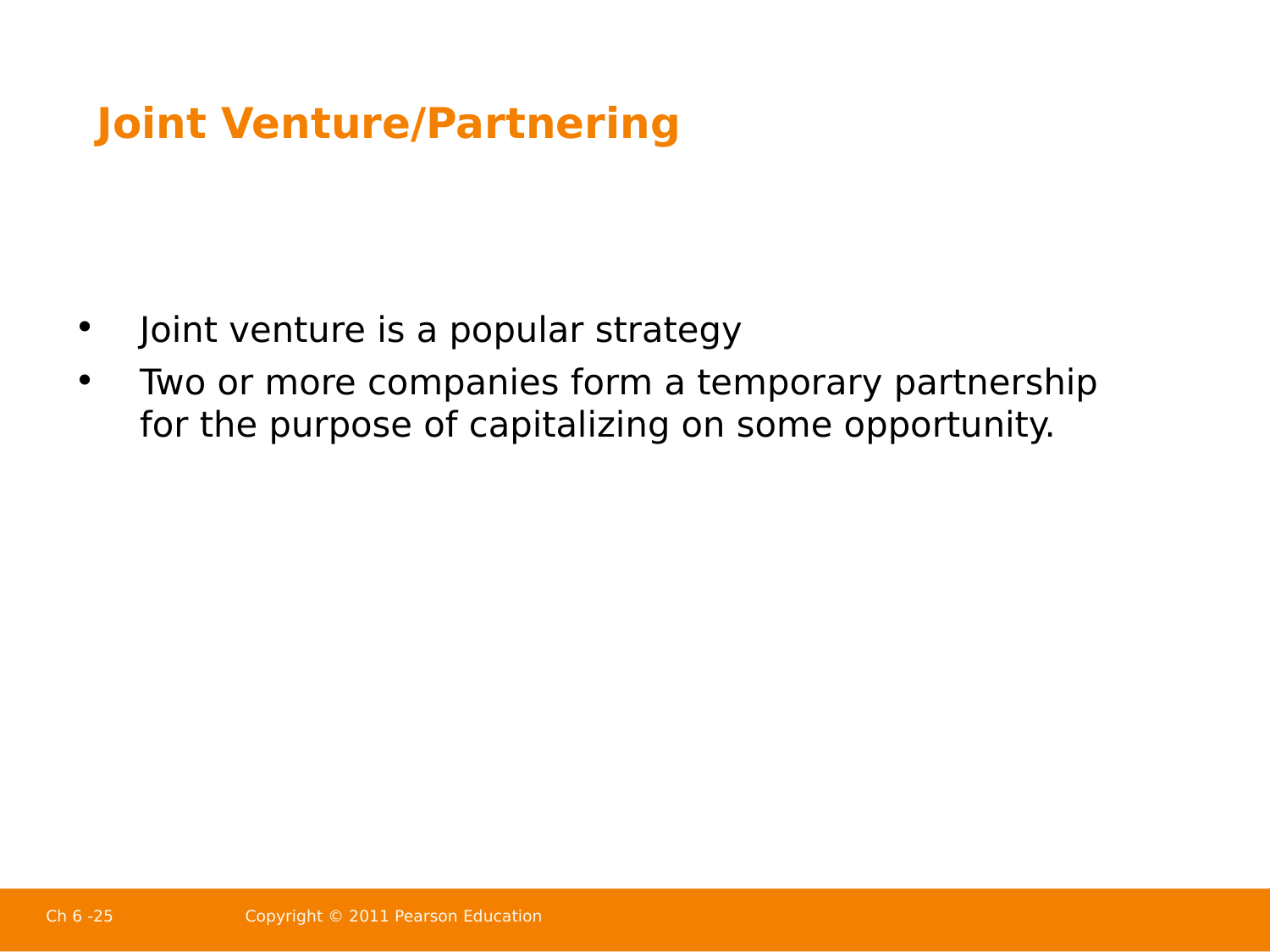

Joint Venture/Partnering

Joint venture is a popular strategy
Two or more companies form a temporary partnership  for the purpose of capitalizing on some opportunity.
Ch 6 -25
Copyright © 2011 Pearson Education